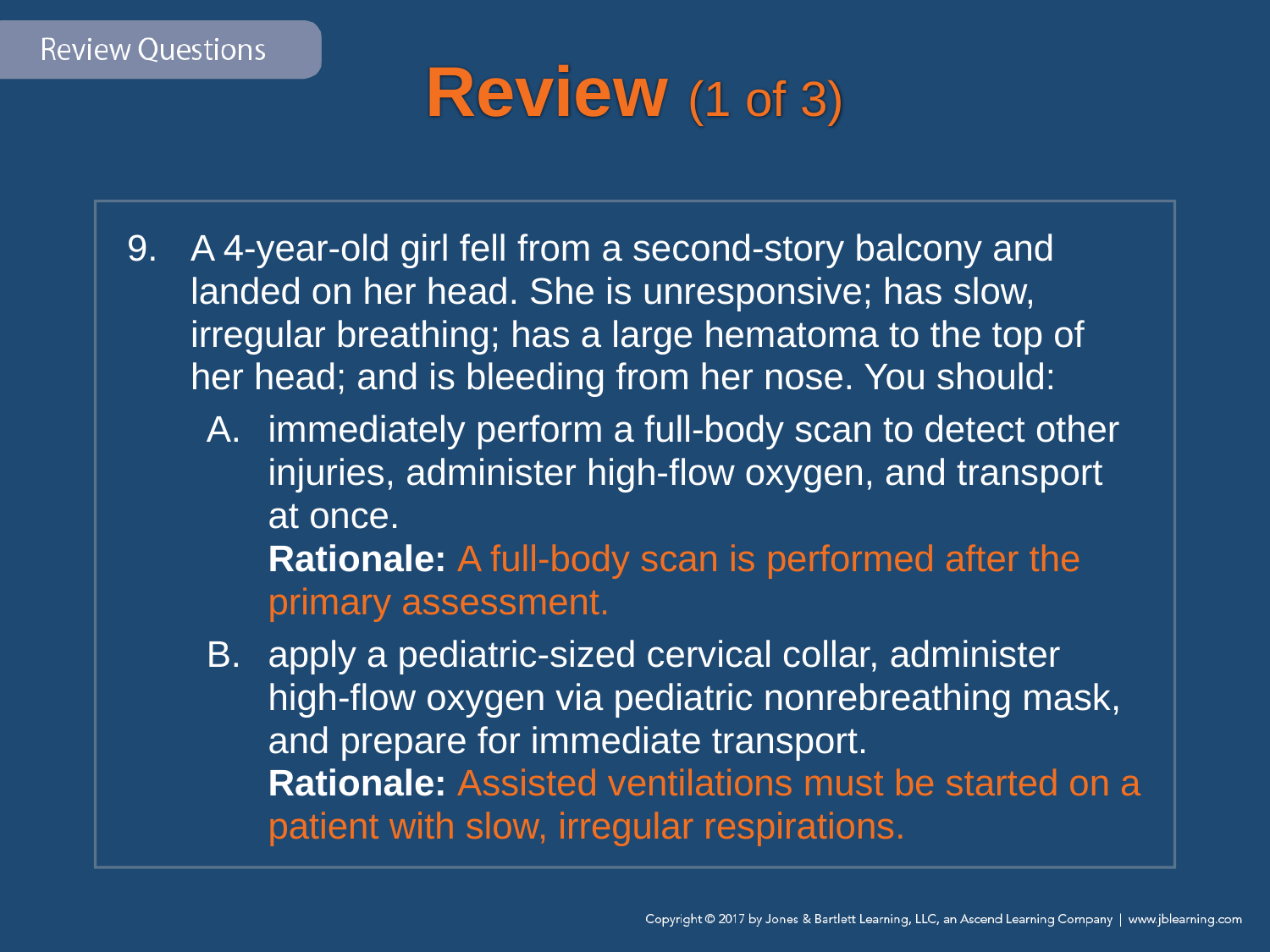

# Review (1 of 3)
A 4-year-old girl fell from a second-story balcony and landed on her head. She is unresponsive; has slow, irregular breathing; has a large hematoma to the top of her head; and is bleeding from her nose. You should:
immediately perform a full-body scan to detect other injuries, administer high-flow oxygen, and transport at once.
Rationale: A full-body scan is performed after the primary assessment.
apply a pediatric-sized cervical collar, administer high-flow oxygen via pediatric nonrebreathing mask, and prepare for immediate transport.
Rationale: Assisted ventilations must be started on a patient with slow, irregular respirations.